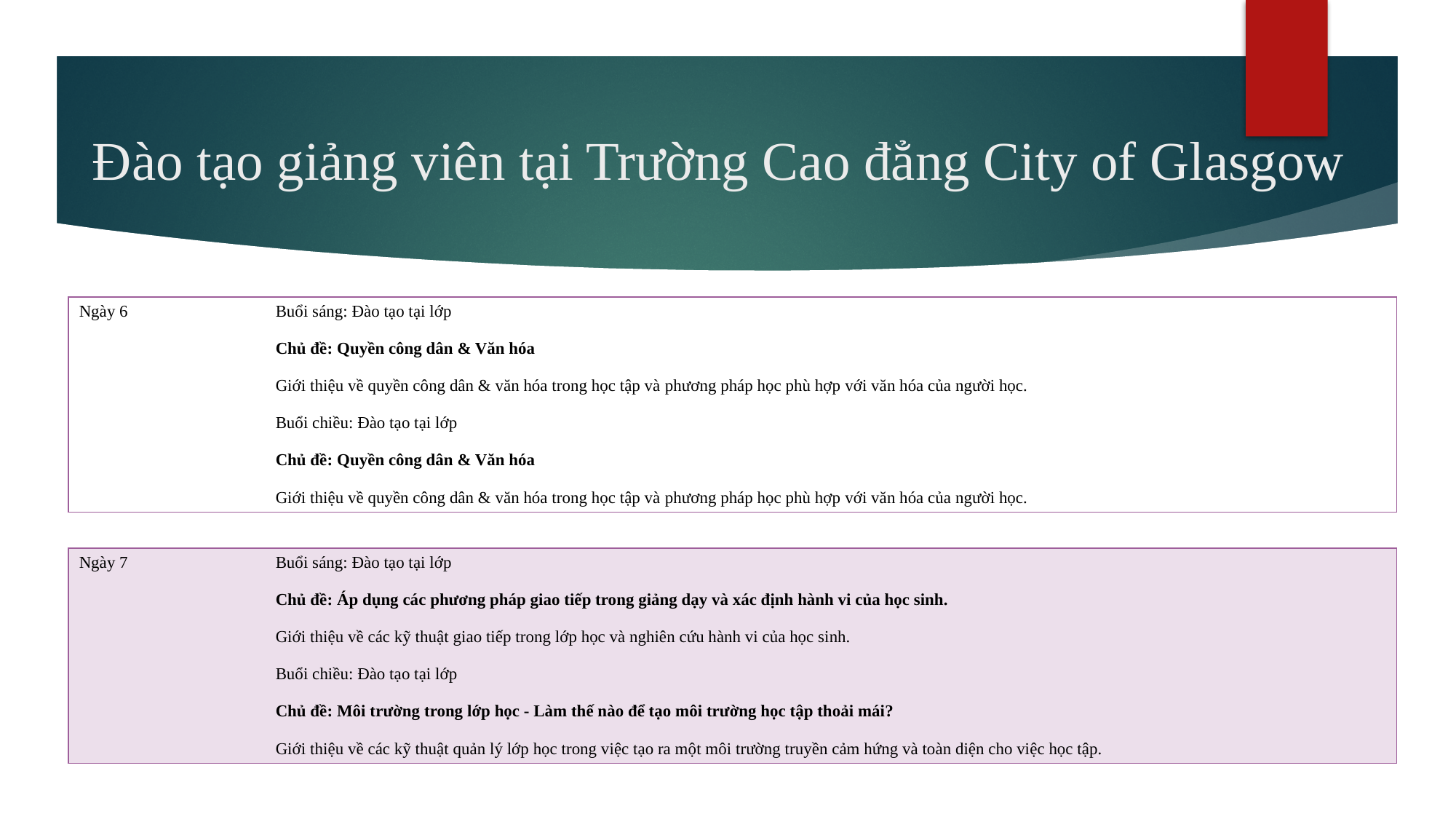

# Đào tạo giảng viên tại Trường Cao đẳng City of Glasgow
| Ngày 6 | Buổi sáng: Đào tạo tại lớp Chủ đề: Quyền công dân & Văn hóa Giới thiệu về quyền công dân & văn hóa trong học tập và phương pháp học phù hợp với văn hóa của người học. Buổi chiều: Đào tạo tại lớp Chủ đề: Quyền công dân & Văn hóa Giới thiệu về quyền công dân & văn hóa trong học tập và phương pháp học phù hợp với văn hóa của người học. |
| --- | --- |
| Ngày 7 | Buổi sáng: Đào tạo tại lớp   Chủ đề: Áp dụng các phương pháp giao tiếp trong giảng dạy và xác định hành vi của học sinh.   Giới thiệu về các kỹ thuật giao tiếp trong lớp học và nghiên cứu hành vi của học sinh.  Buổi chiều: Đào tạo tại lớp   Chủ đề: Môi trường trong lớp học - Làm thế nào để tạo môi trường học tập thoải mái?   Giới thiệu về các kỹ thuật quản lý lớp học trong việc tạo ra một môi trường truyền cảm hứng và toàn diện cho việc học tập. |
| --- | --- |